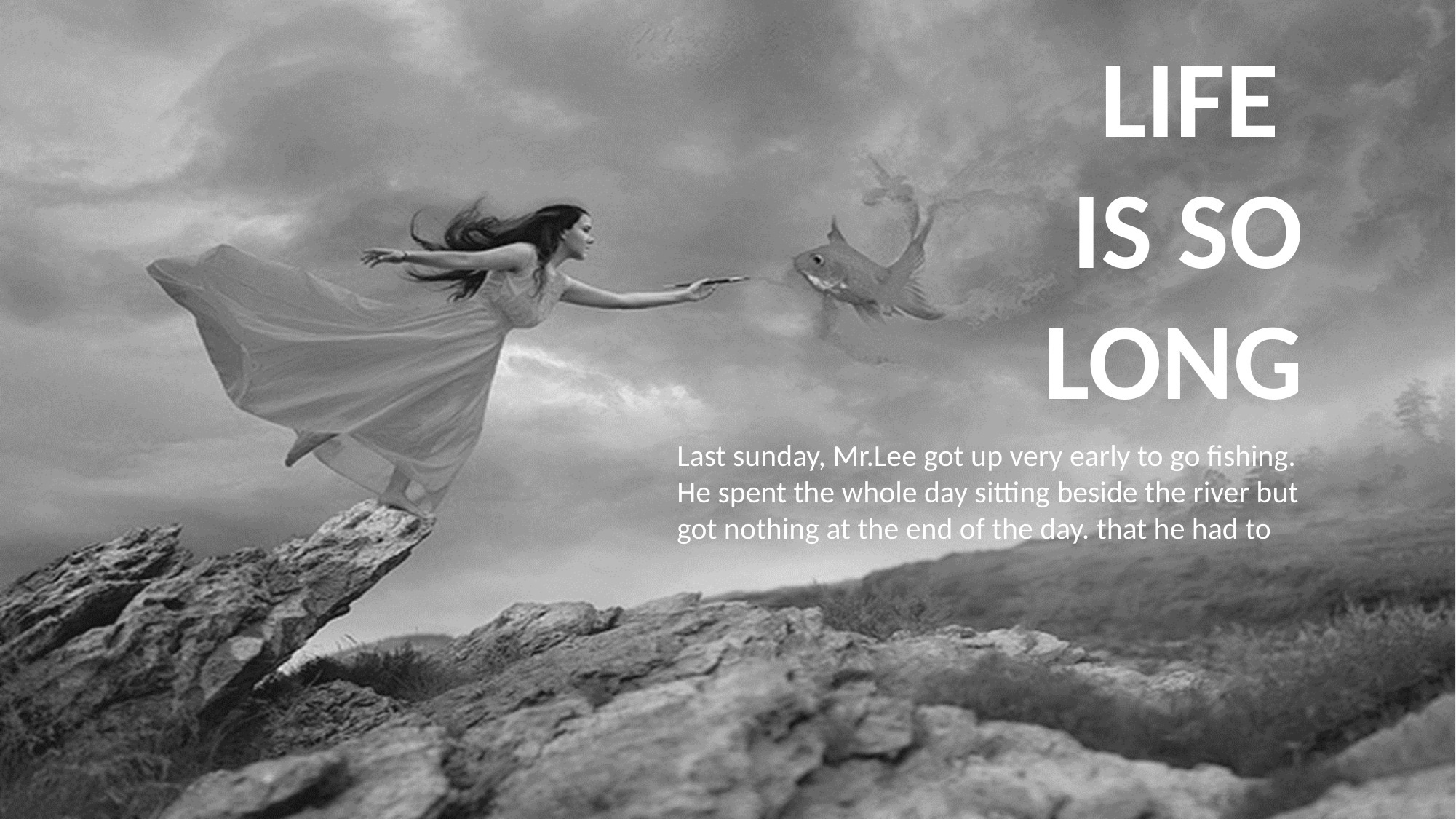

LIFE
IS SO LONG
Last sunday, Mr.Lee got up very early to go fishing. He spent the whole day sitting beside the river but got nothing at the end of the day. that he had to